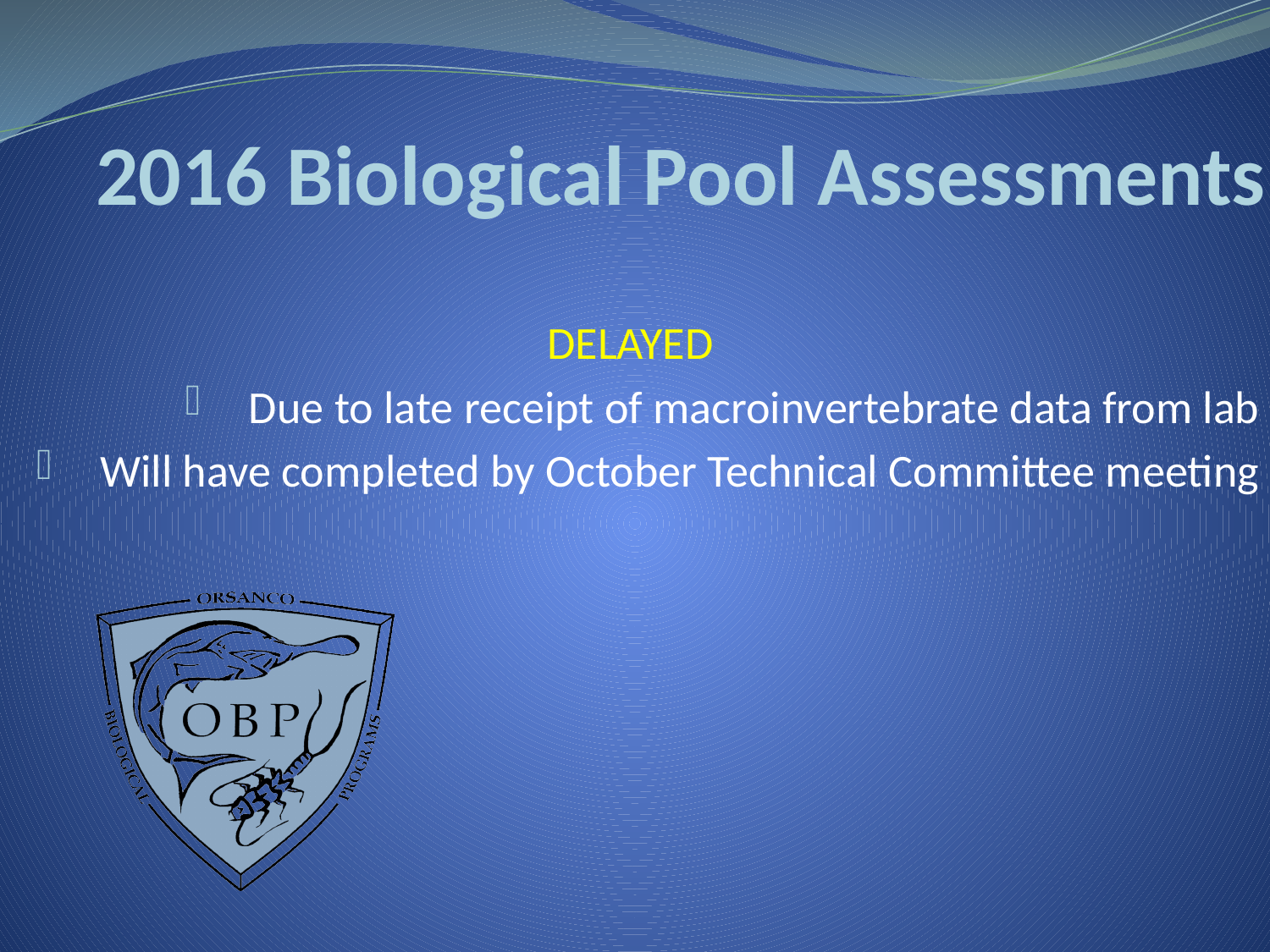

# 2016 Biological Pool Assessments
DELAYED
Due to late receipt of macroinvertebrate data from lab
Will have completed by October Technical Committee meeting